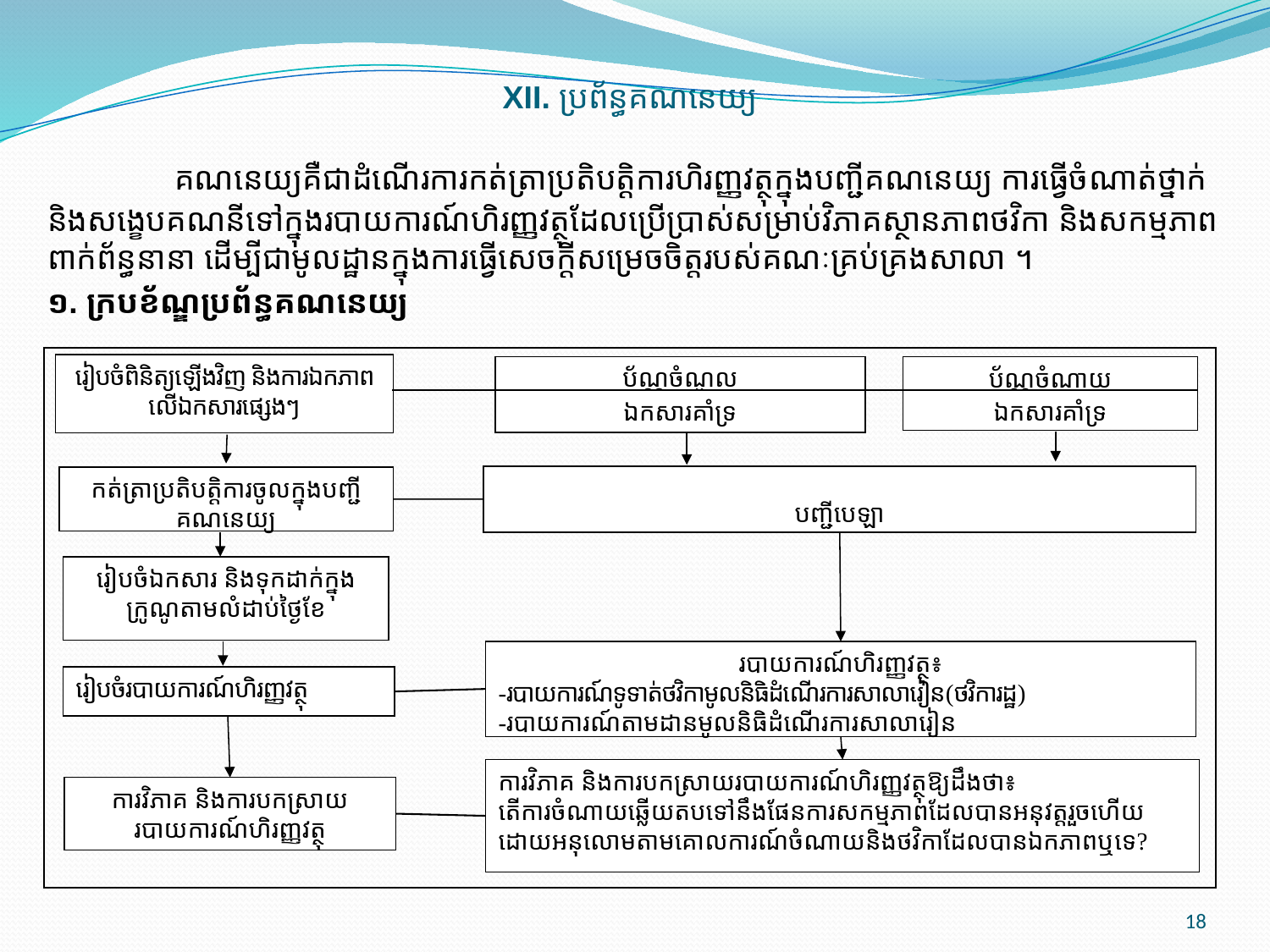

# XII. ប្រព័ន្ធគណនេយ្យ
	គណនេយ្យគឺជាដំណើរការកត់ត្រាប្រតិបត្ដិការហិរញ្ញវត្ថុក្នុងបញ្ជីគណនេយ្យ​ ការធ្វើចំណាត់ថ្នាក់ និងសង្ខេប​គណនីទៅក្នុងរបាយការណ៍ហិរញ្ញវត្ថុដែលប្រើប្រាស់សម្រាប់វិភាគស្ថានភាពថវិកា និងសកម្មភាពពាក់ព័ន្ធនានា ដើម្បីជាមូលដ្ឋានក្នុងការធ្វើសេចក្តីសម្រេចចិត្តរបស់គណៈគ្រប់គ្រងសាលា ។
១. ក្របខ័ណ្ឌប្រព័ន្ធគណនេយ្យ

រៀបចំពិនិត្យឡើងវិញ និង​ការឯកភាពលើឯកសារផ្សេងៗ
ប័ណ្ណចំណូល
ប័ណ្ណចំណាយ
ឯកសារគាំទ្រ
ឯកសារគាំទ្រ

បញ្ជីបេឡា
កត់ត្រា​ប្រតិបត្តិការ​ចូលក្នុងបញ្ជីគណនេយ្យ
រៀបចំឯកសារ និង​ទុកដាក់​ក្នុង​
ក្រូណូ​តាមលំដាប់ថ្ងៃខែ
របាយការណ៍ហិរញ្ញវត្ថុ៖
-របាយការណ៍ទូទាត់ថវិកាមូលនិធិដំណើរការសាលារៀន(ថវិការដ្ឋ)
-របាយការណ៍តាមដានមូលនិធិដំណើរការសាលារៀន
រៀបចំរបាយការណ៍ហិរញ្ញវត្ថុ
ការវិភាគ និងការបកស្រាយ​របាយការណ៍ហិរញ្ញវត្ថុឱ្យដឹងថា៖
តើ​ការចំណាយឆ្លើយតបទៅនឹងផែនការសកម្មភាពដែលបានអនុវត្តរួចហើយ ដោយ​អនុលោមតាមគោលការណ៍ចំណាយនិងថវិកាដែលបានឯកភាពឬទេ?
ការវិភាគ និងការបកស្រាយ​
របាយការណ៍ហិរញ្ញវត្ថុ

18